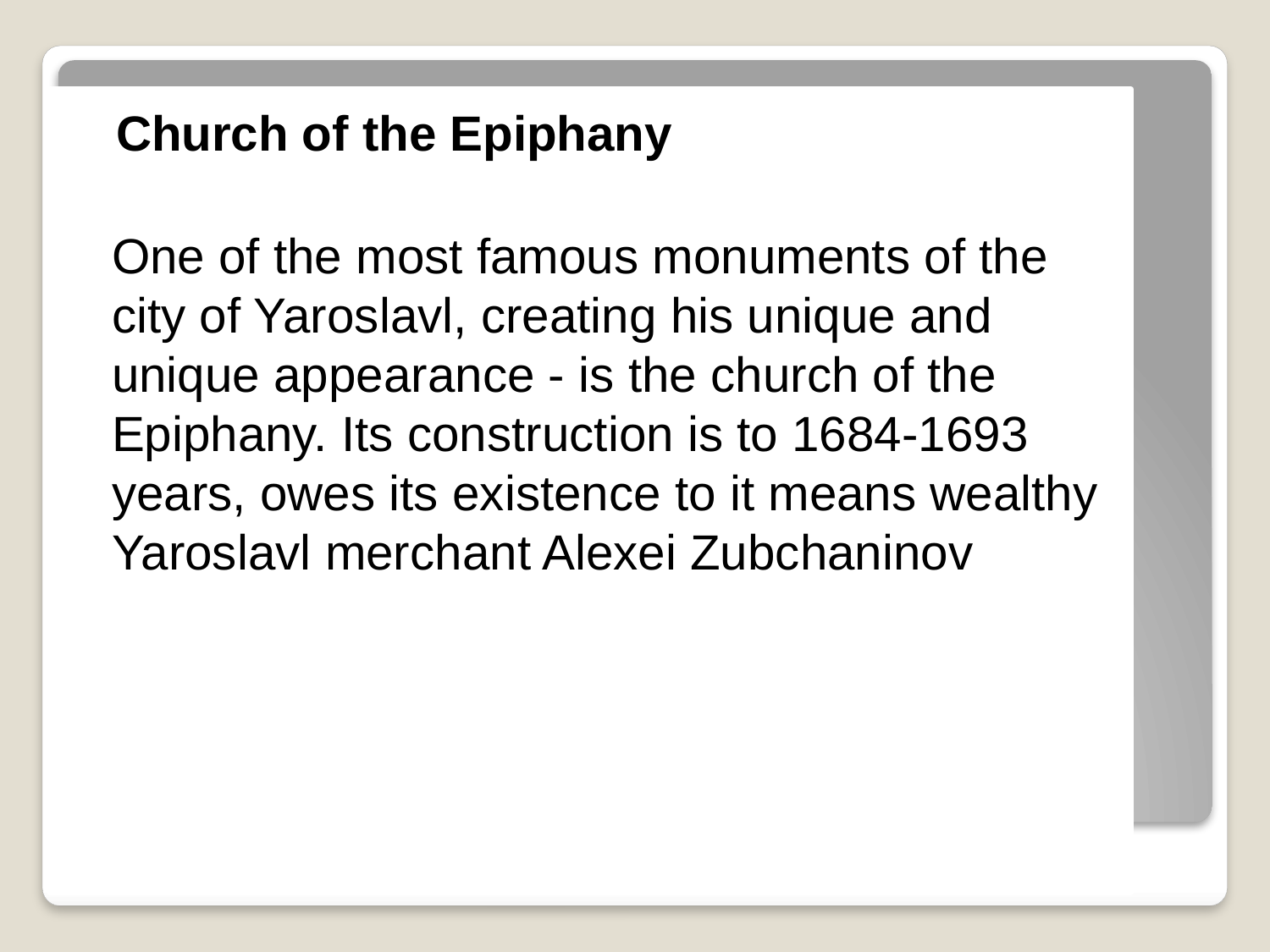

Church of the Epiphany
One of the most famous monuments of the city of Yaroslavl, creating his unique and unique appearance - is the church of the Epiphany. Its construction is to 1684-1693 years, owes its existence to it means wealthy Yaroslavl merchant Alexei Zubchaninov